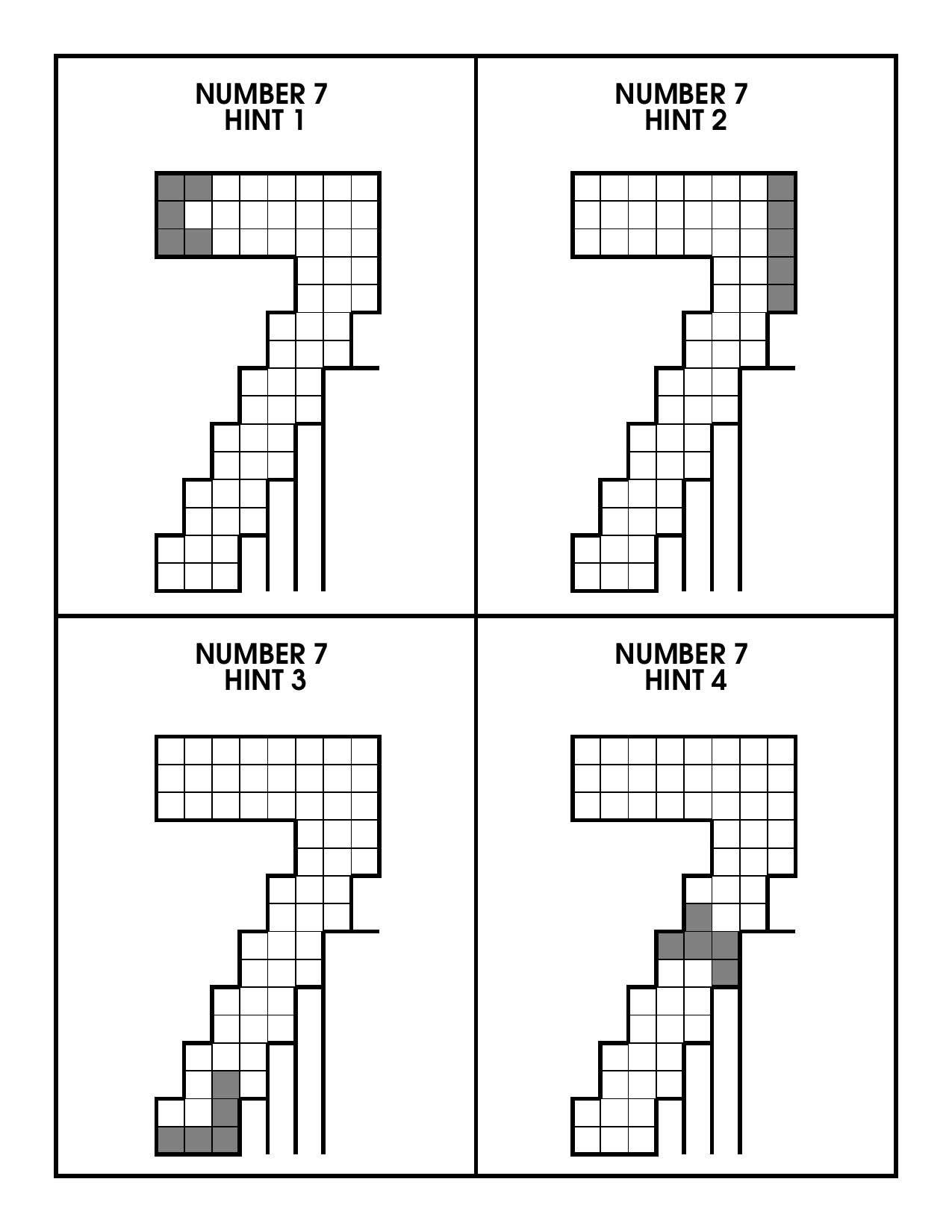

| NUMBER 7 HINT 1 | NUMBER 7 HINT 2 |
| --- | --- |
| NUMBER 7 HINT 3 | NUMBER 7 HINT 4 |
|  |  |  |  |  |  |  |  |
| --- | --- | --- | --- | --- | --- | --- | --- |
|  |  |  |  |  |  |  |  |
|  |  |  |  |  |  |  |  |
|  |  |  |  |  |  |  |  |
|  |  |  |  |  |  |  |  |
|  |  |  |  |  |  |  |  |
|  |  |  |  |  |  |  |  |
|  |  |  |  |  |  |  |  |
|  |  |  |  |  |  |  |  |
|  |  |  |  |  |  |  |  |
|  |  |  |  |  |  |  |  |
|  |  |  |  |  |  |  |  |
|  |  |  |  |  |  |  |  |
|  |  |  |  |  |  |  |  |
|  |  |  |  |  |  |  |  |
|  |  |  |  |  |  |  |  |
| --- | --- | --- | --- | --- | --- | --- | --- |
|  |  |  |  |  |  |  |  |
|  |  |  |  |  |  |  |  |
|  |  |  |  |  |  |  |  |
|  |  |  |  |  |  |  |  |
|  |  |  |  |  |  |  |  |
|  |  |  |  |  |  |  |  |
|  |  |  |  |  |  |  |  |
|  |  |  |  |  |  |  |  |
|  |  |  |  |  |  |  |  |
|  |  |  |  |  |  |  |  |
|  |  |  |  |  |  |  |  |
|  |  |  |  |  |  |  |  |
|  |  |  |  |  |  |  |  |
|  |  |  |  |  |  |  |  |
|  |  |  |  |  |  |  |  |
| --- | --- | --- | --- | --- | --- | --- | --- |
|  |  |  |  |  |  |  |  |
|  |  |  |  |  |  |  |  |
|  |  |  |  |  |  |  |  |
|  |  |  |  |  |  |  |  |
|  |  |  |  |  |  |  |  |
|  |  |  |  |  |  |  |  |
|  |  |  |  |  |  |  |  |
|  |  |  |  |  |  |  |  |
|  |  |  |  |  |  |  |  |
|  |  |  |  |  |  |  |  |
|  |  |  |  |  |  |  |  |
|  |  |  |  |  |  |  |  |
|  |  |  |  |  |  |  |  |
|  |  |  |  |  |  |  |  |
|  |  |  |  |  |  |  |  |
| --- | --- | --- | --- | --- | --- | --- | --- |
|  |  |  |  |  |  |  |  |
|  |  |  |  |  |  |  |  |
|  |  |  |  |  |  |  |  |
|  |  |  |  |  |  |  |  |
|  |  |  |  |  |  |  |  |
|  |  |  |  |  |  |  |  |
|  |  |  |  |  |  |  |  |
|  |  |  |  |  |  |  |  |
|  |  |  |  |  |  |  |  |
|  |  |  |  |  |  |  |  |
|  |  |  |  |  |  |  |  |
|  |  |  |  |  |  |  |  |
|  |  |  |  |  |  |  |  |
|  |  |  |  |  |  |  |  |